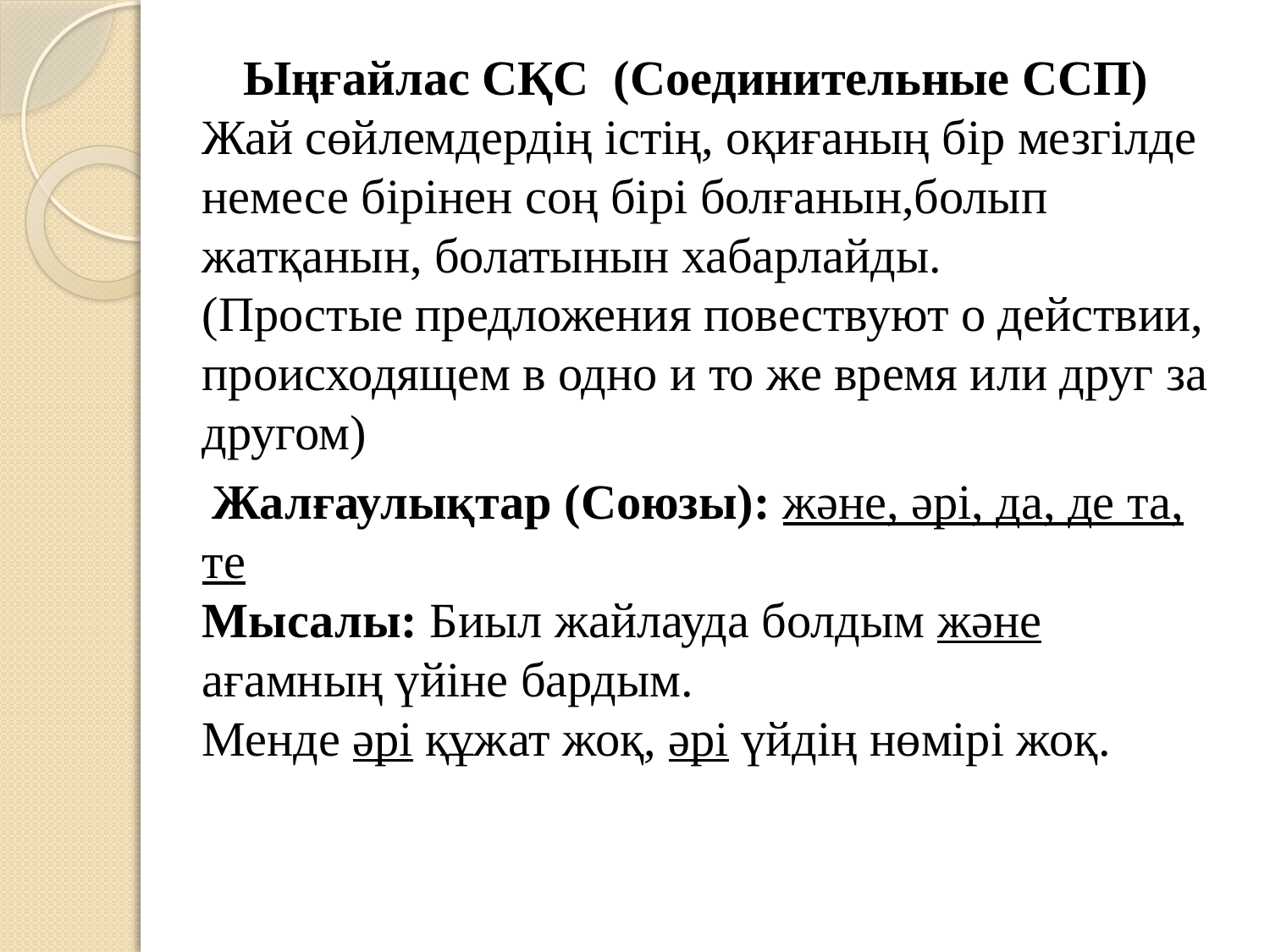

Ыңғайлас СҚС  (Соединительные ССП)
Жай сөйлемдердің істің, оқиғаның бір мезгілде немесе бірінен соң бірі болғанын,болып жатқанын, болатынын хабарлайды.
(Простые предложения повествуют о действии, происходящем в одно и то же время или друг за другом)
    Жалғаулықтар (Союзы): және, әрі, да, де та, те
Мысалы: Биыл жайлауда болдым және ағамның үйіне бардым.
Менде әрі құжат жоқ, әрі үйдің нөмірі жоқ.